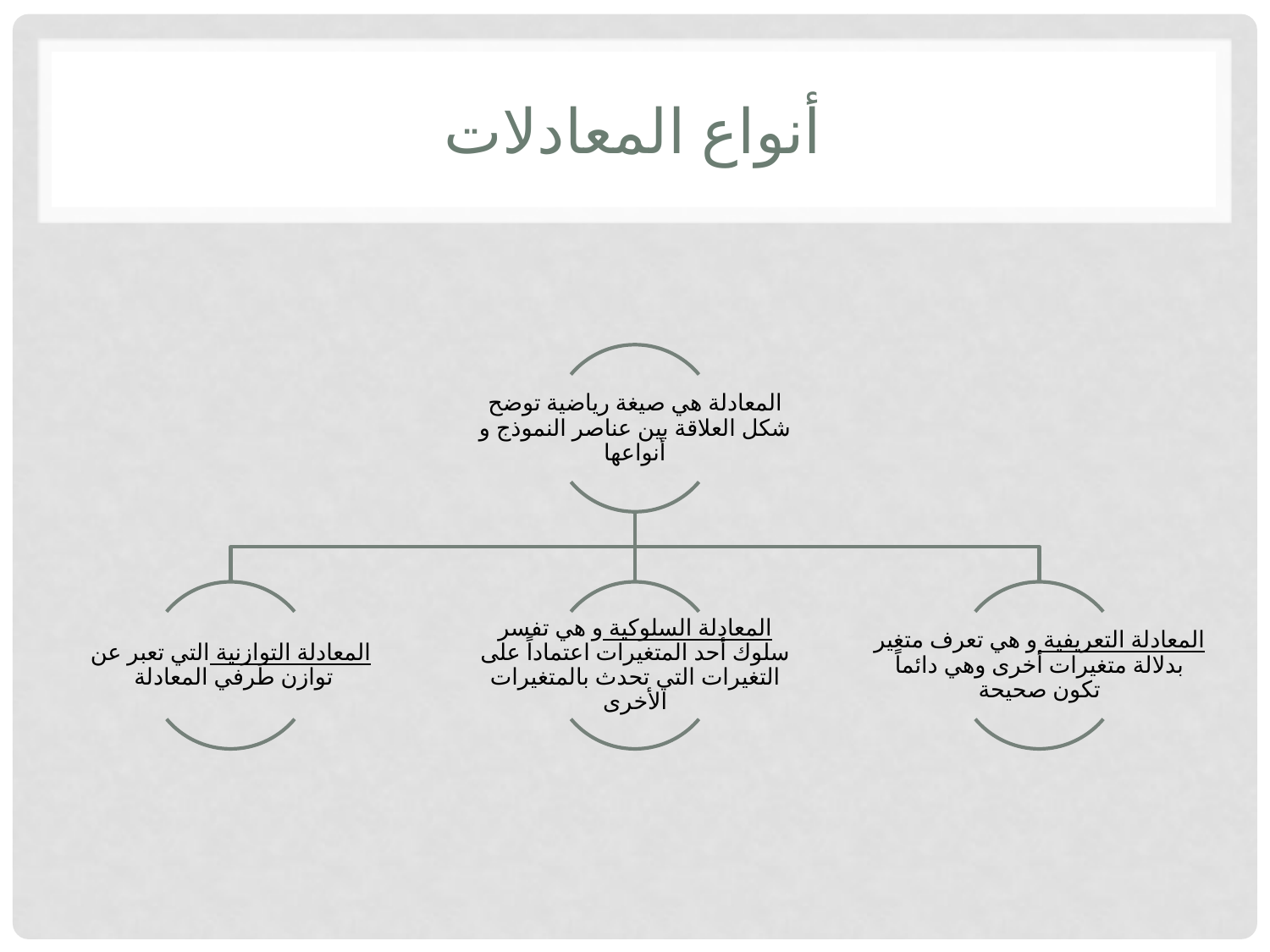

# أنواع المعادلات
المعادلة هي صيغة رياضية توضح شكل العلاقة بين عناصر النموذج و أنواعها
المعادلة التوازنية التي تعبر عن توازن طرفي المعادلة
المعادلة السلوكية و هي تفسر سلوك أحد المتغيرات اعتماداً على التغيرات التي تحدث بالمتغيرات الأخرى
المعادلة التعريفية و هي تعرف متغير بدلالة متغيرات أخرى وهي دائماً تكون صحيحة